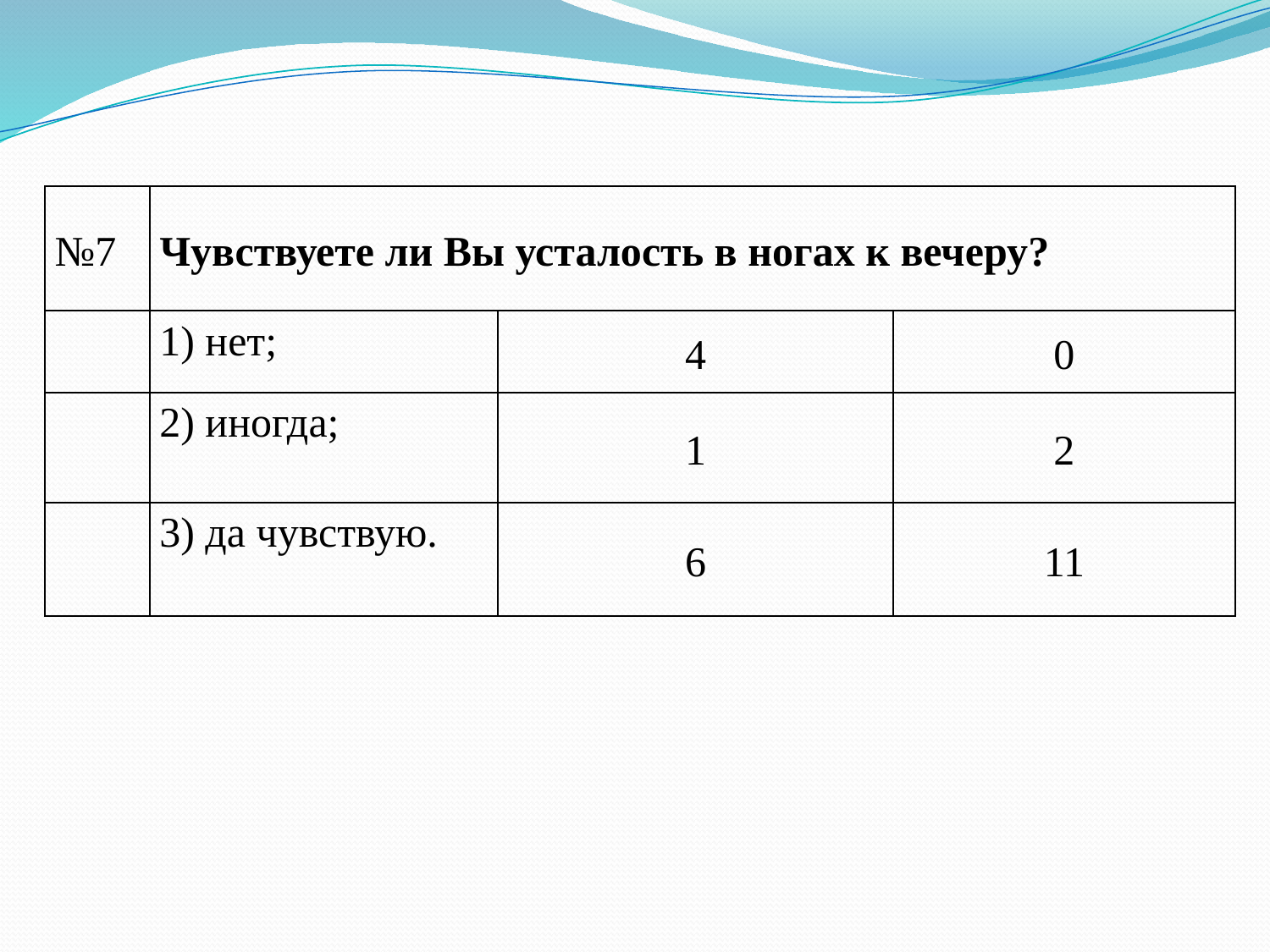

| №7 | Чувствуете ли Вы усталость в ногах к вечеру? |  |  |
| --- | --- | --- | --- |
|  | 1) нет; | 4 | 0 |
|  | 2) иногда; | 1 | 2 |
|  | 3) да чувствую. | 6 | 11 |